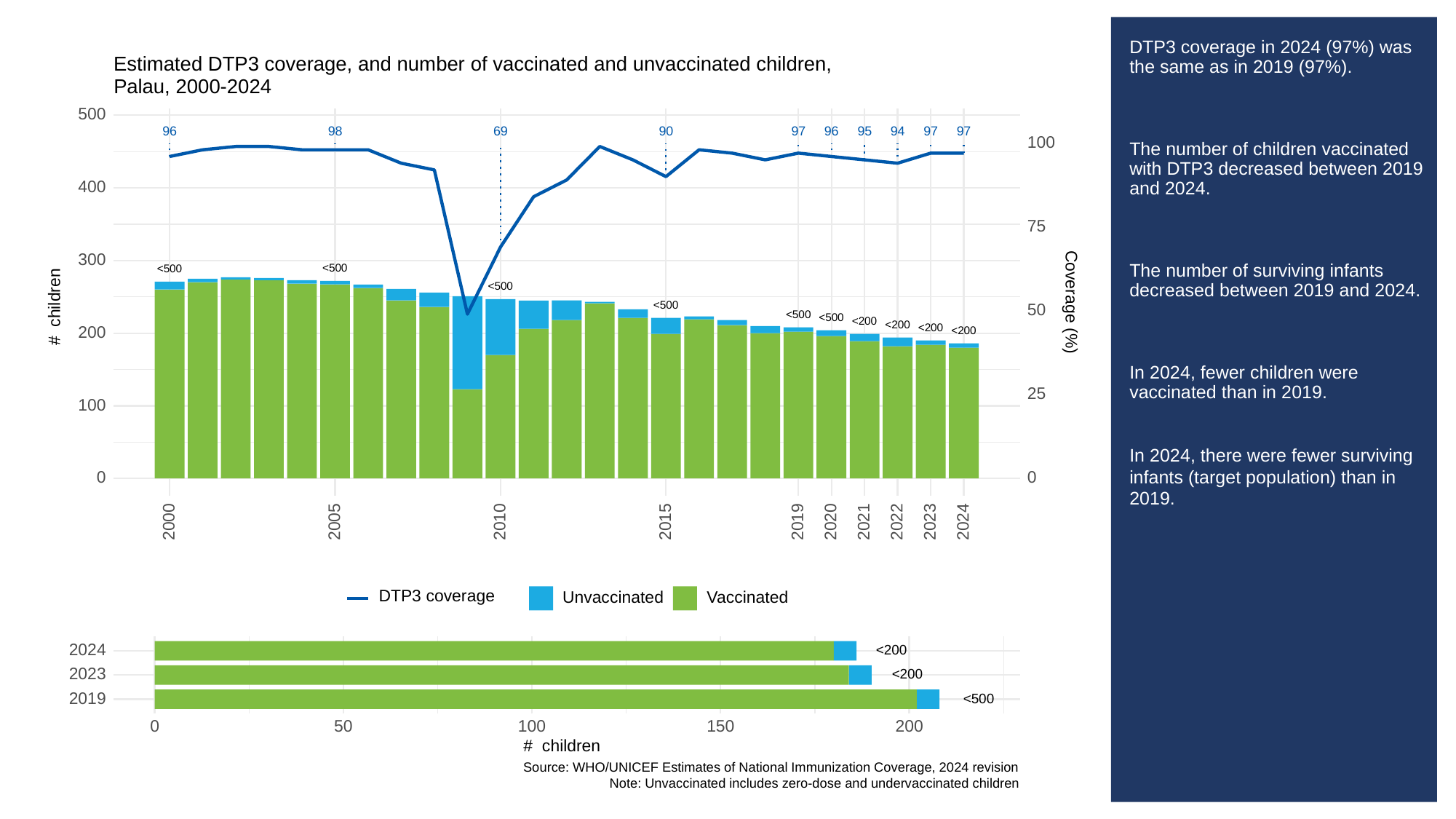

# DTP3 coverage in 2024 (97%) was the same as in 2019 (97%).

The number of children vaccinated with DTP3 decreased between 2019 and 2024.

The number of surviving infants decreased between 2019 and 2024.

In 2024, fewer children were vaccinated than in 2019.

In 2024, there were fewer surviving infants (target population) than in 2019.

Estimated DTP3 coverage, and number of vaccinated and unvaccinated children,
Palau, 2000-2024

500

96
98
69
90
97
96
95
94
97
97
100

400

75

300

<500
<500

<500

Coverage (%)

#  children

<500

50

<500
<500

<200

<200
<200

200
<200

25

100

0
0

2023
2000
2005
2010
2015
2019
2020
2021
2022
2024

DTP3 coverage
Unvaccinated
Vaccinated

2024
<200

2023
<200

2019
<500

0
50
100
150
200
#  children
Source: WHO/UNICEF Estimates of National Immunization Coverage, 2024 revision
Note: Unvaccinated includes zero-dose and undervaccinated children